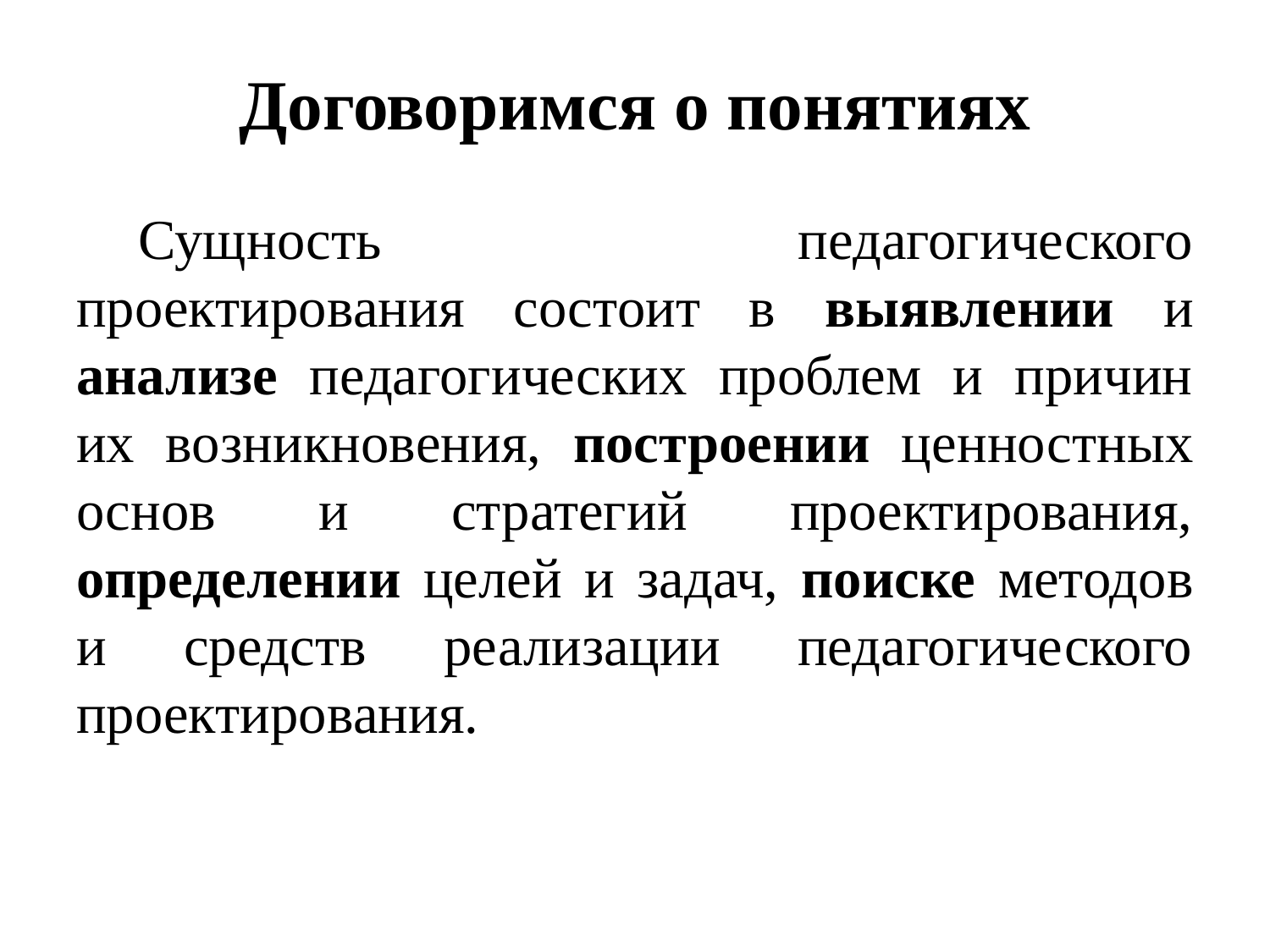

# Договоримся о понятиях
Сущность педагогического проектирования состоит в выявлении и анализе педагогических проблем и причин их возникновения, построении ценностных основ и стратегий проектирования, определении целей и задач, поиске методов и средств реализации педагогического проектирования.